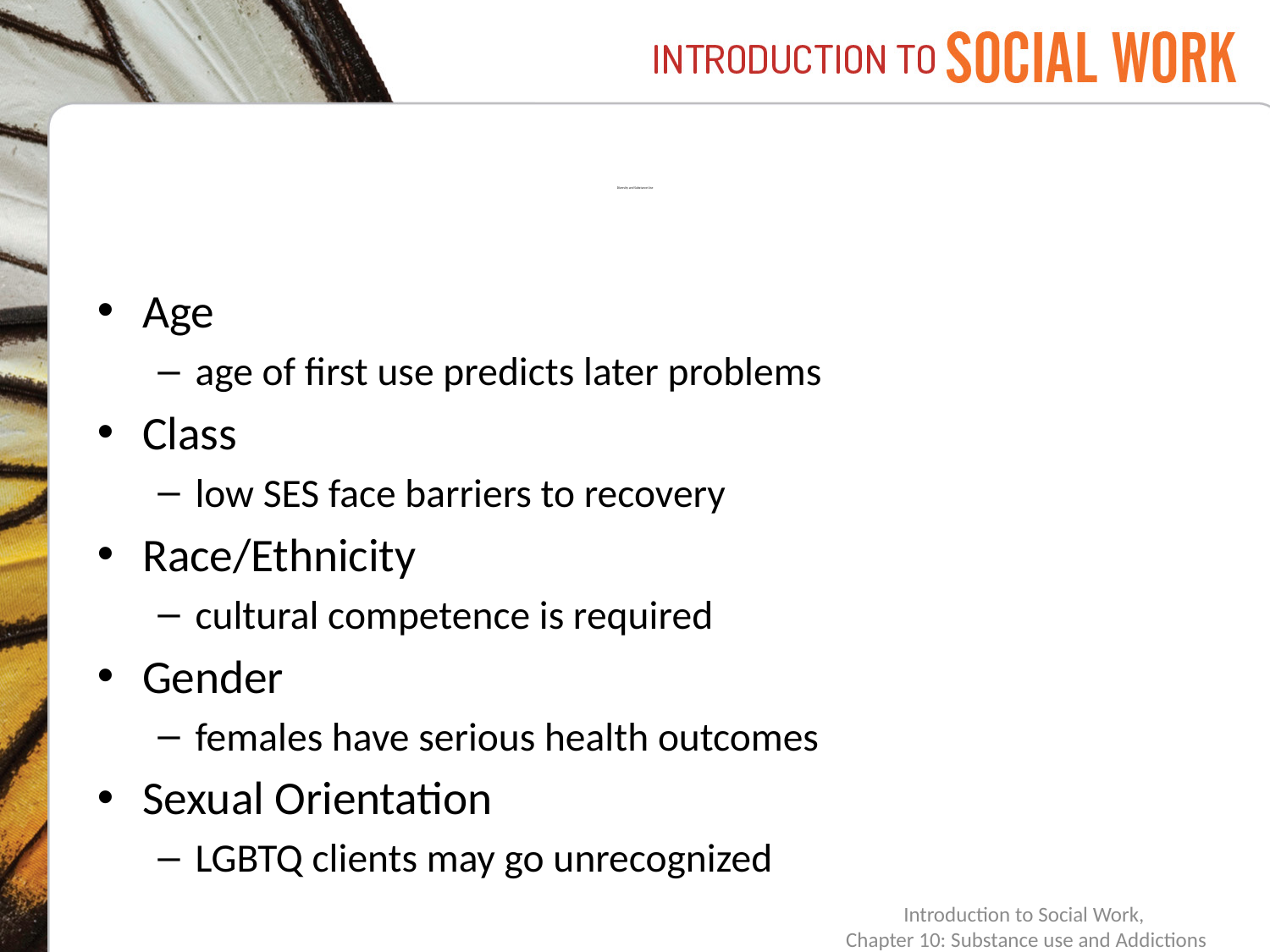

# Diversity and Substance Use
Age
age of first use predicts later problems
Class
low SES face barriers to recovery
Race/Ethnicity
cultural competence is required
Gender
females have serious health outcomes
Sexual Orientation
LGBTQ clients may go unrecognized

Introduction to Social Work,
Chapter 10: Substance use and Addictions